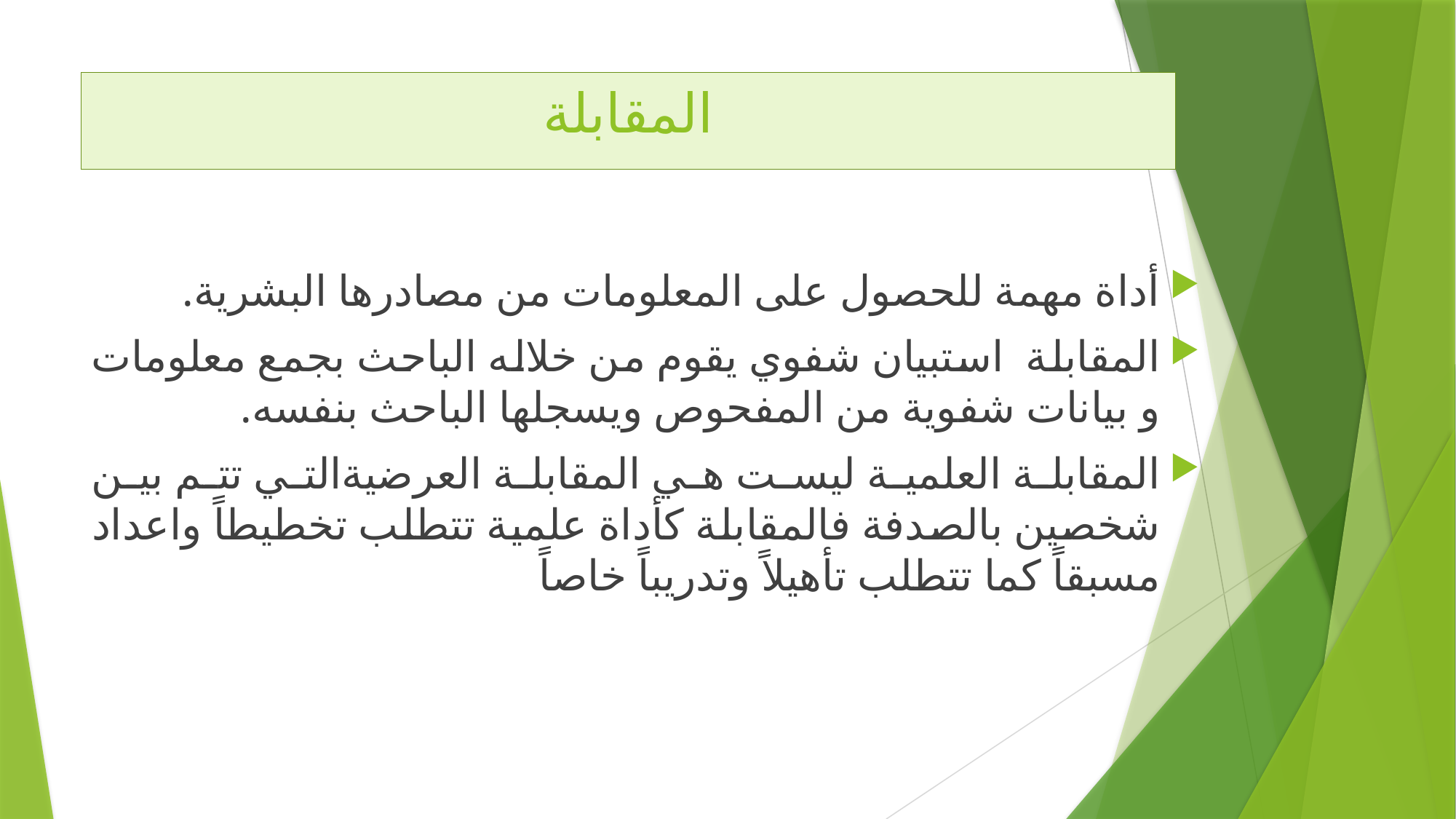

# المقابلة
أداة مهمة للحصول على المعلومات من مصادرها البشرية.
المقابلة  استبيان شفوي يقوم من خلاله الباحث بجمع معلومات و بيانات شفوية من المفحوص ويسجلها الباحث بنفسه.
المقابلة العلمية ليست هي المقابلة العرضيةالتي تتم بين شخصين بالصدفة فالمقابلة كأداة علمية تتطلب تخطيطاً واعداد مسبقاً كما تتطلب تأهيلاً وتدريباً خاصاً